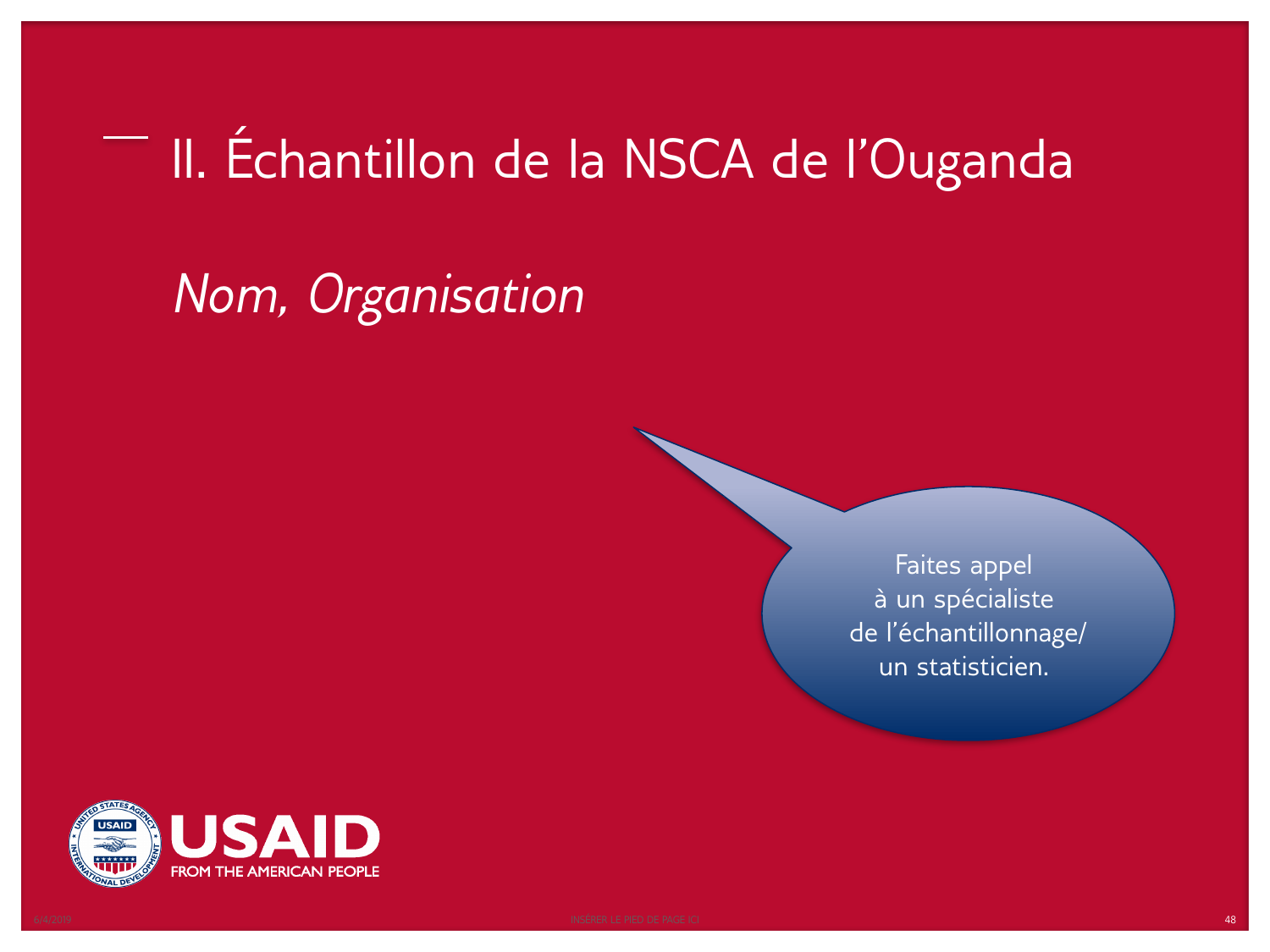

6/4/2019
INSÉRER LE PIED DE PAGE ICI
# II. Échantillon de la NSCA de l’Ouganda Nom, Organisation
Faites appel
à un spécialiste
de l’échantillonnage/
un statisticien.
48